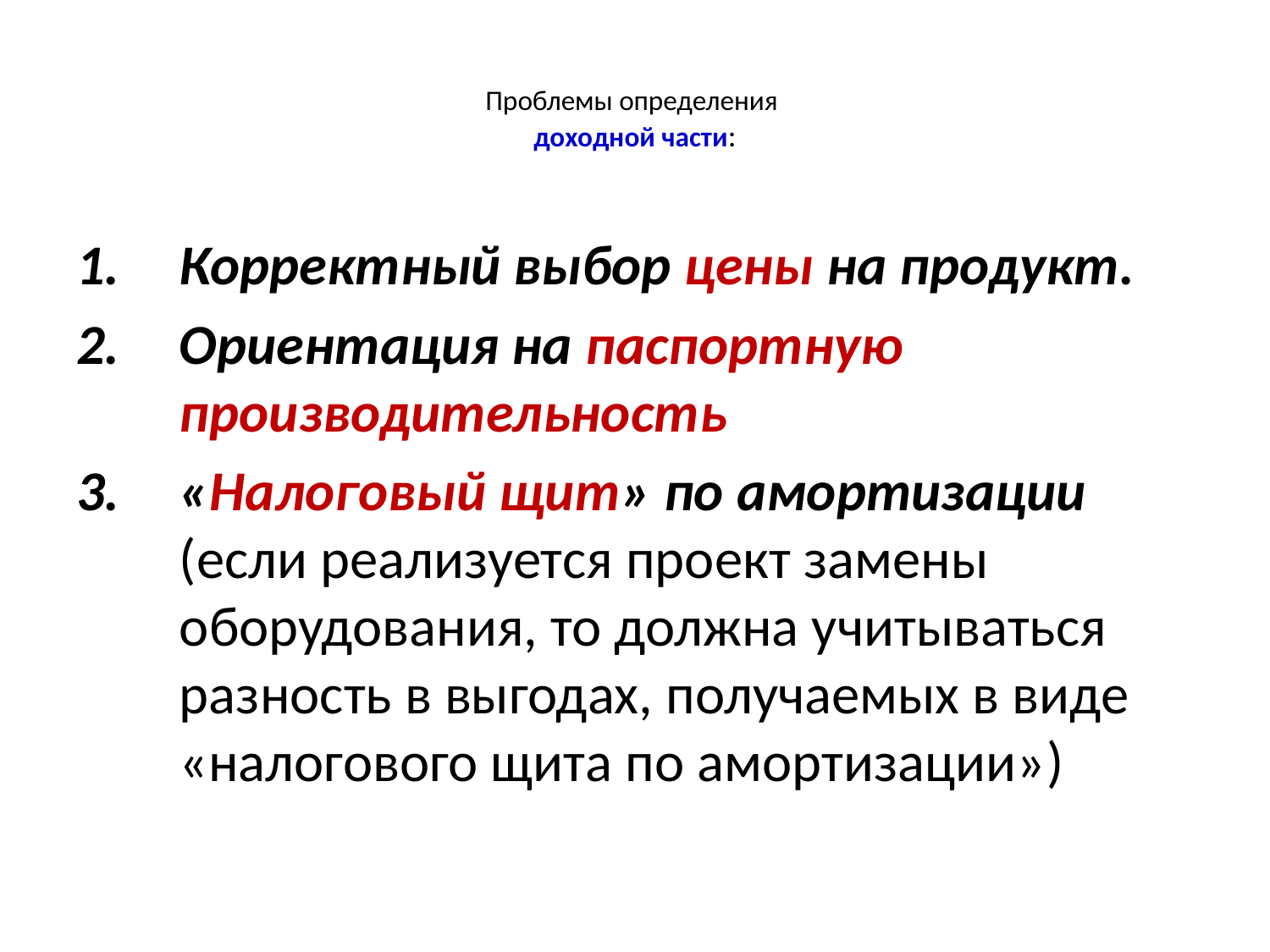

# Проблемы определения доходной части:
Корректный выбор цены на продукт.
Ориентация на паспортную производительность
«Налоговый щит» по амортизации (если реализуется проект замены оборудования, то должна учитываться разность в выгодах, получаемых в виде «налогового щита по амортизации»)